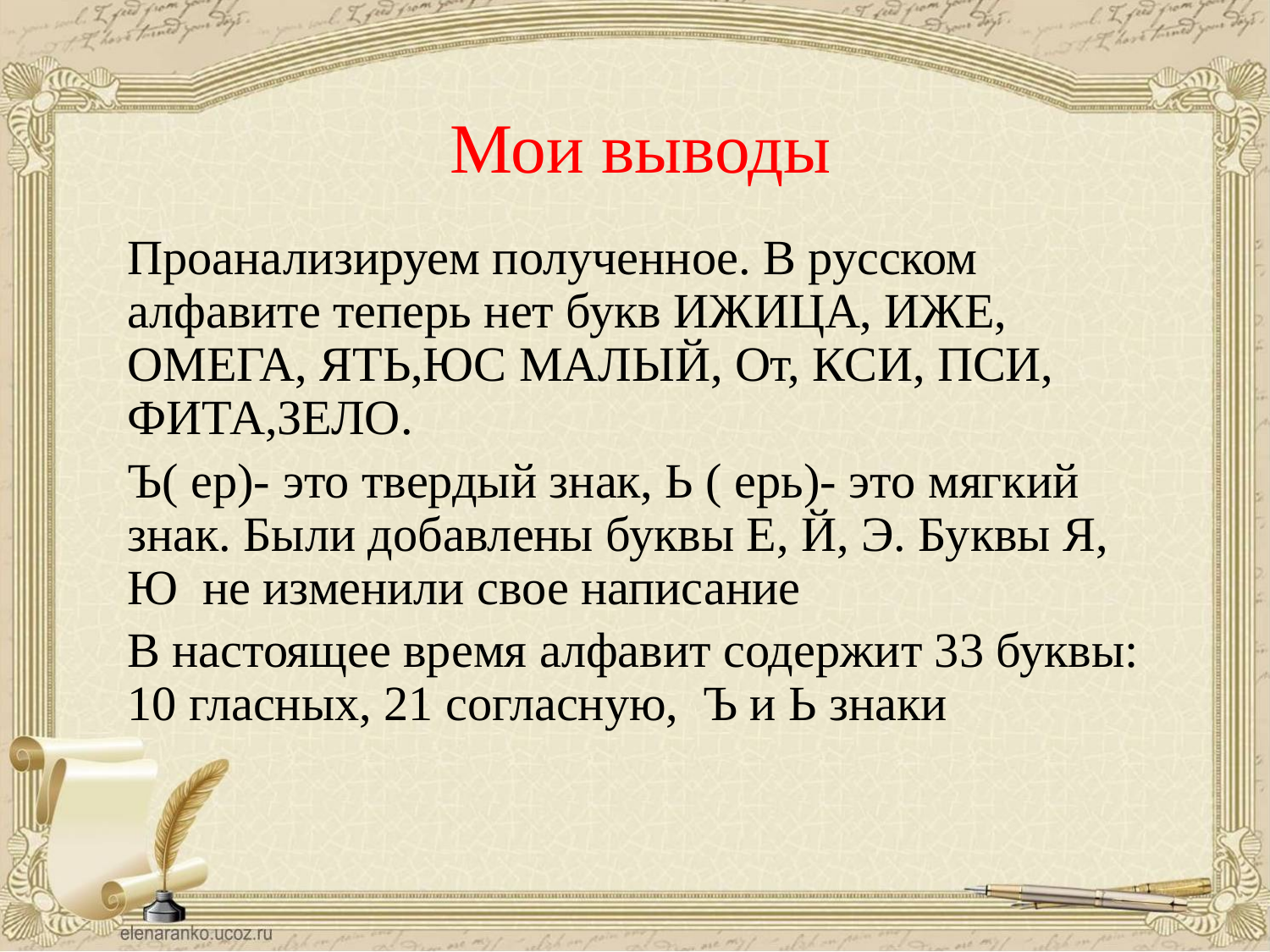

Мои выводы
Проанализируем полученное. В русском алфавите теперь нет букв ИЖИЦА, ИЖЕ, ОМЕГА, ЯТЬ,ЮС МАЛЫЙ, От, КСИ, ПСИ, ФИТА,ЗЕЛО.
Ъ( ер)- это твердый знак, Ь ( ерь)- это мягкий знак. Были добавлены буквы Е, Й, Э. Буквы Я, Ю  не изменили свое написание
В настоящее время алфавит содержит 33 буквы: 10 гласных, 21 согласную,  Ъ и Ь знаки